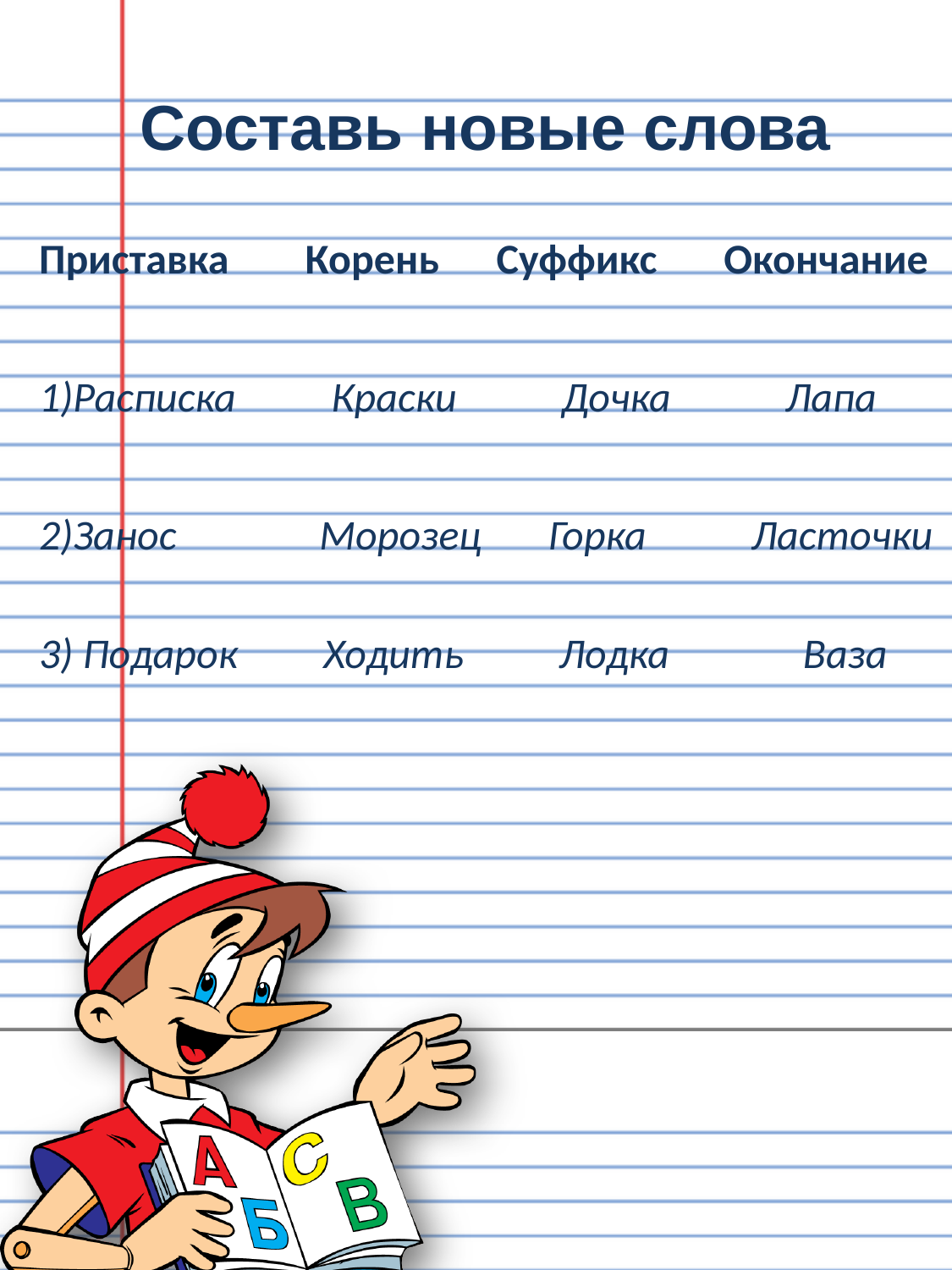

# Составь новые слова
Приставка        Корень      Суффикс       Окончание

1)Расписка          Краски           Дочка            Лапа

2)Занос               Морозец       Горка           Ласточки

3) Подарок         Ходить          Лодка              Ваза